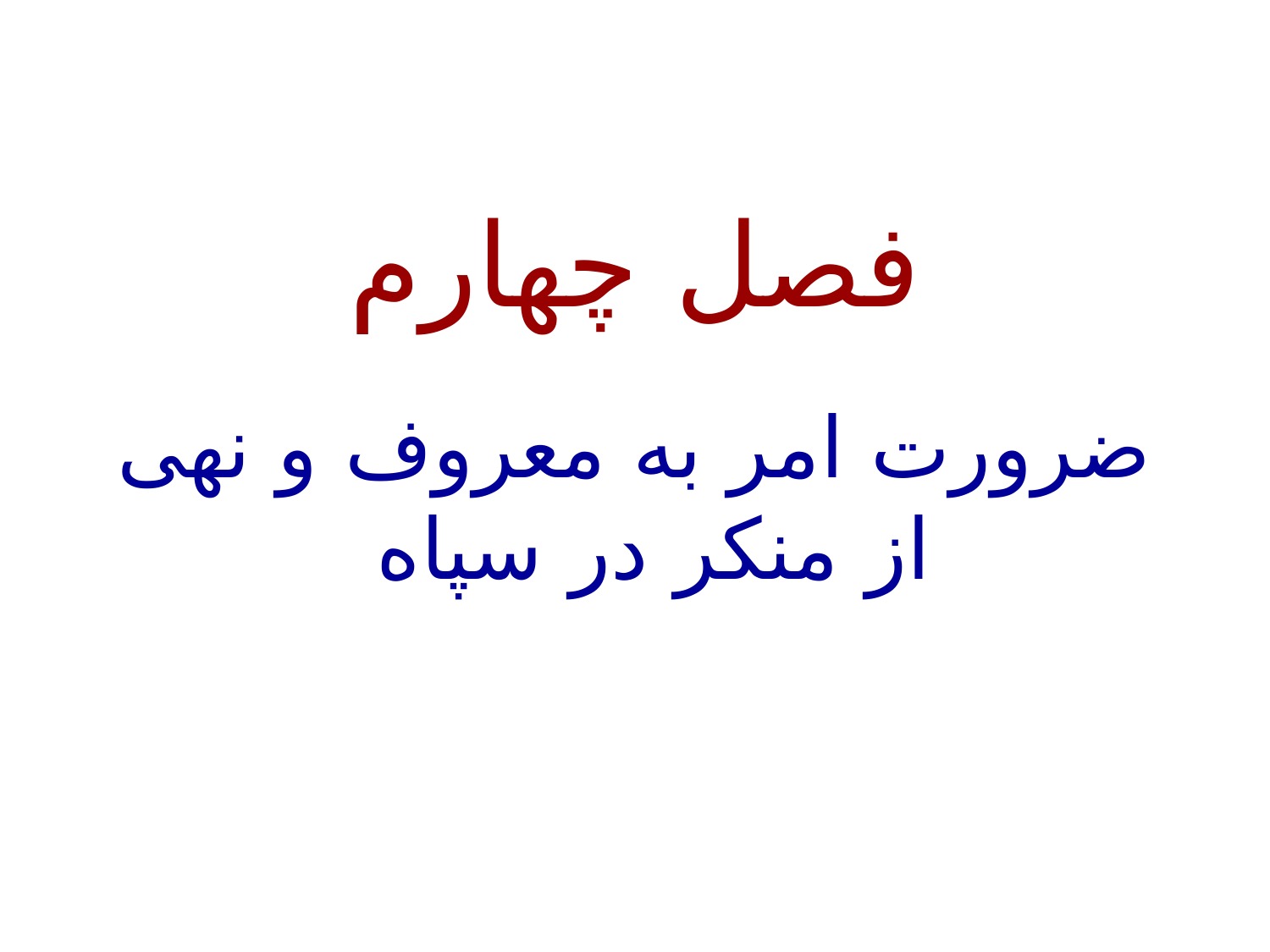

فصل چهارم

ضرورت امر به معروف و نهی از منکر در سپاه